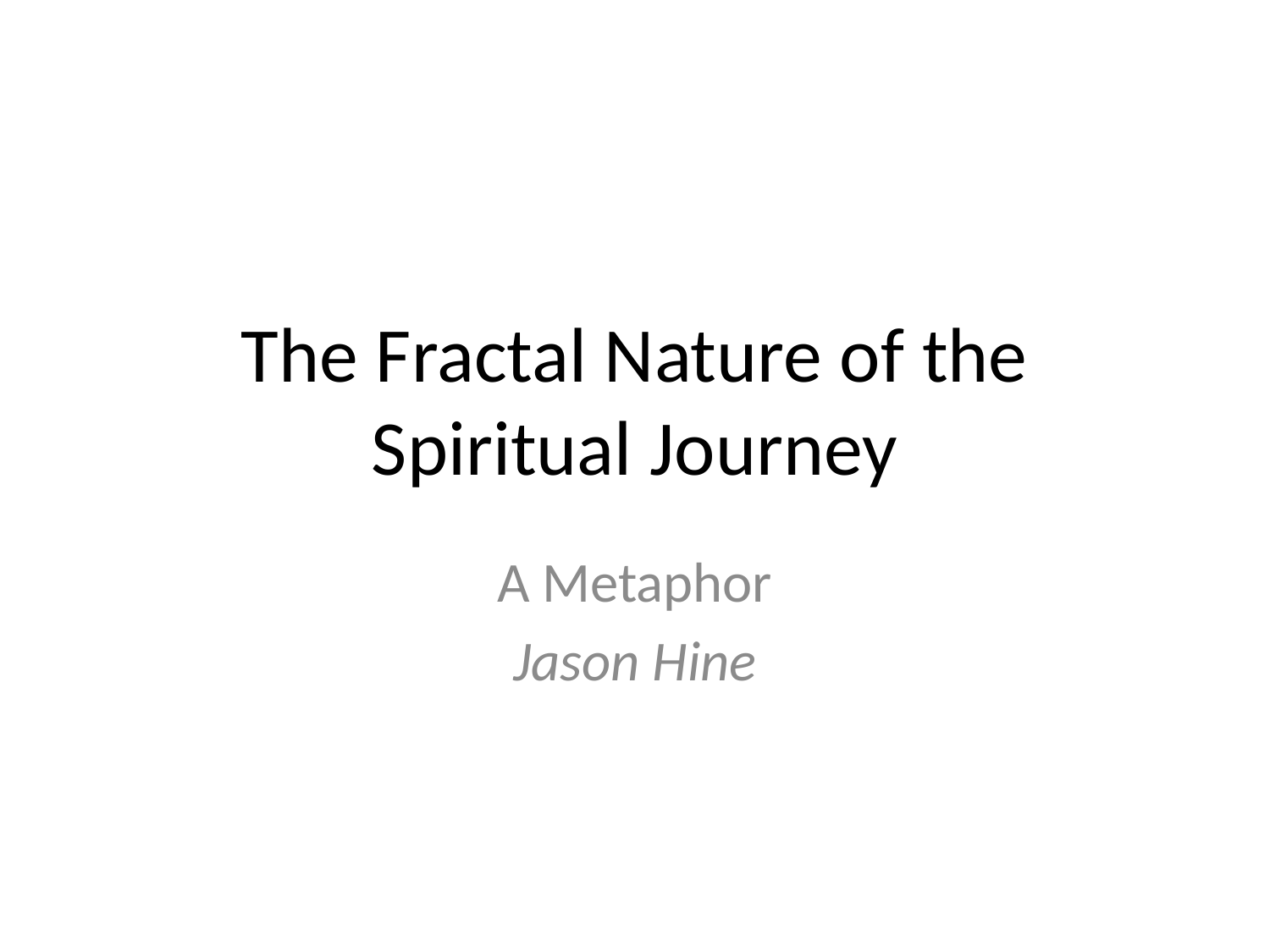

# The Fractal Nature of the Spiritual Journey
A Metaphor
Jason Hine